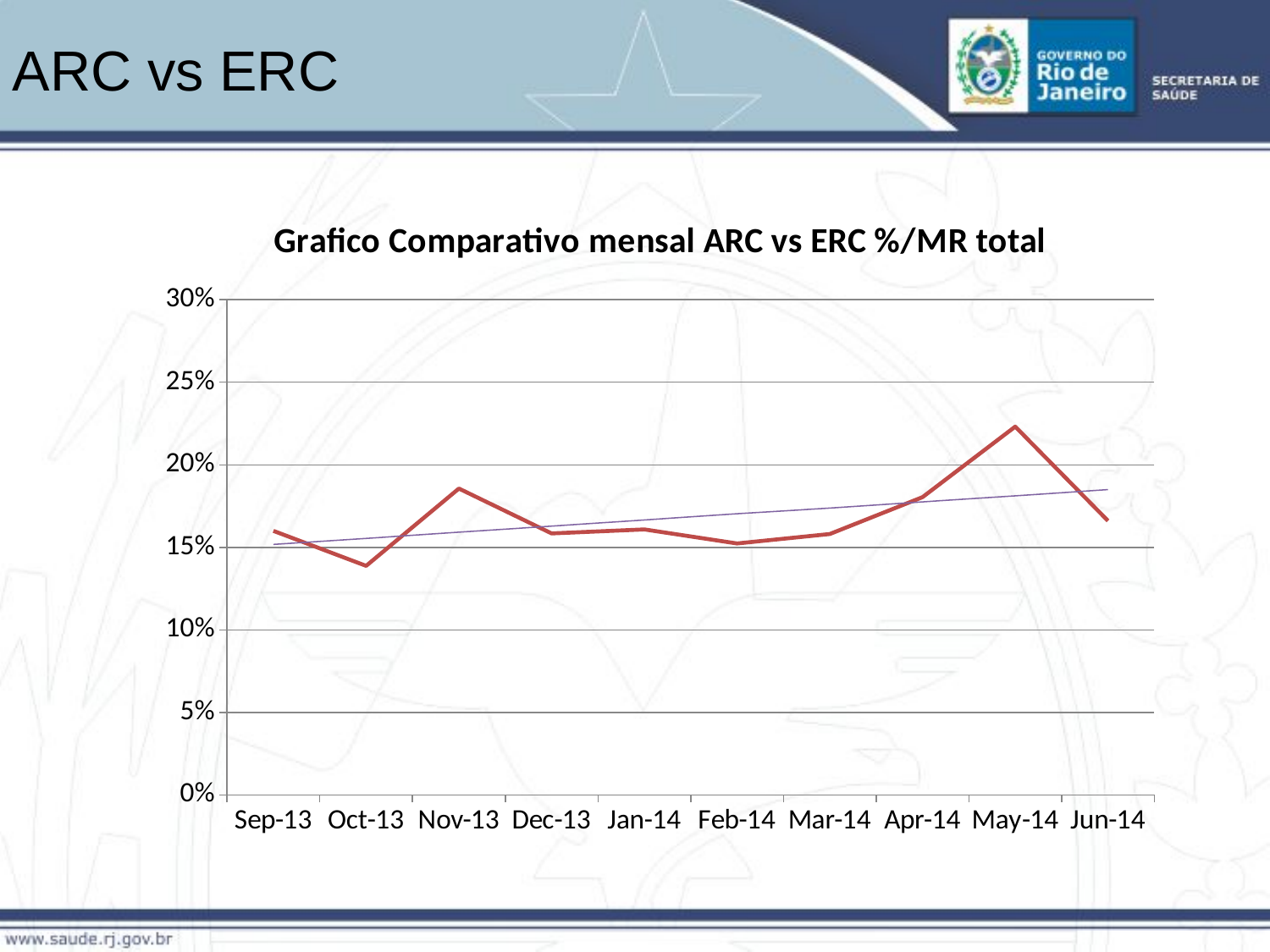

# ARC vs ERC

### Chart: Grafico Comparativo mensal ARC vs ERC %/MR total

| Category | Percentual Acineto | Percentual ERC |
|---|---|---|
| 41518 | 0.263975155279503 | 0.159937888198758 |
| 41548 | 0.293062200956938 | 0.138755980861244 |
| 41579 | 0.233093525179856 | 0.185611510791367 |
| 41609 | 0.224517906336088 | 0.158402203856749 |
| 41640 | 0.236464968152866 | 0.160828025477707 |
| 41671 | 0.192999053926206 | 0.152317880794702 |
| 41699 | 0.215657311669129 | 0.158050221565731 |
| 41730 | 0.190129449838188 | 0.18042071197411 |
| 41760 | 0.190860215053763 | 0.223118279569892 |
| 41791 | 0.244642857142857 | 0.166071428571429 |